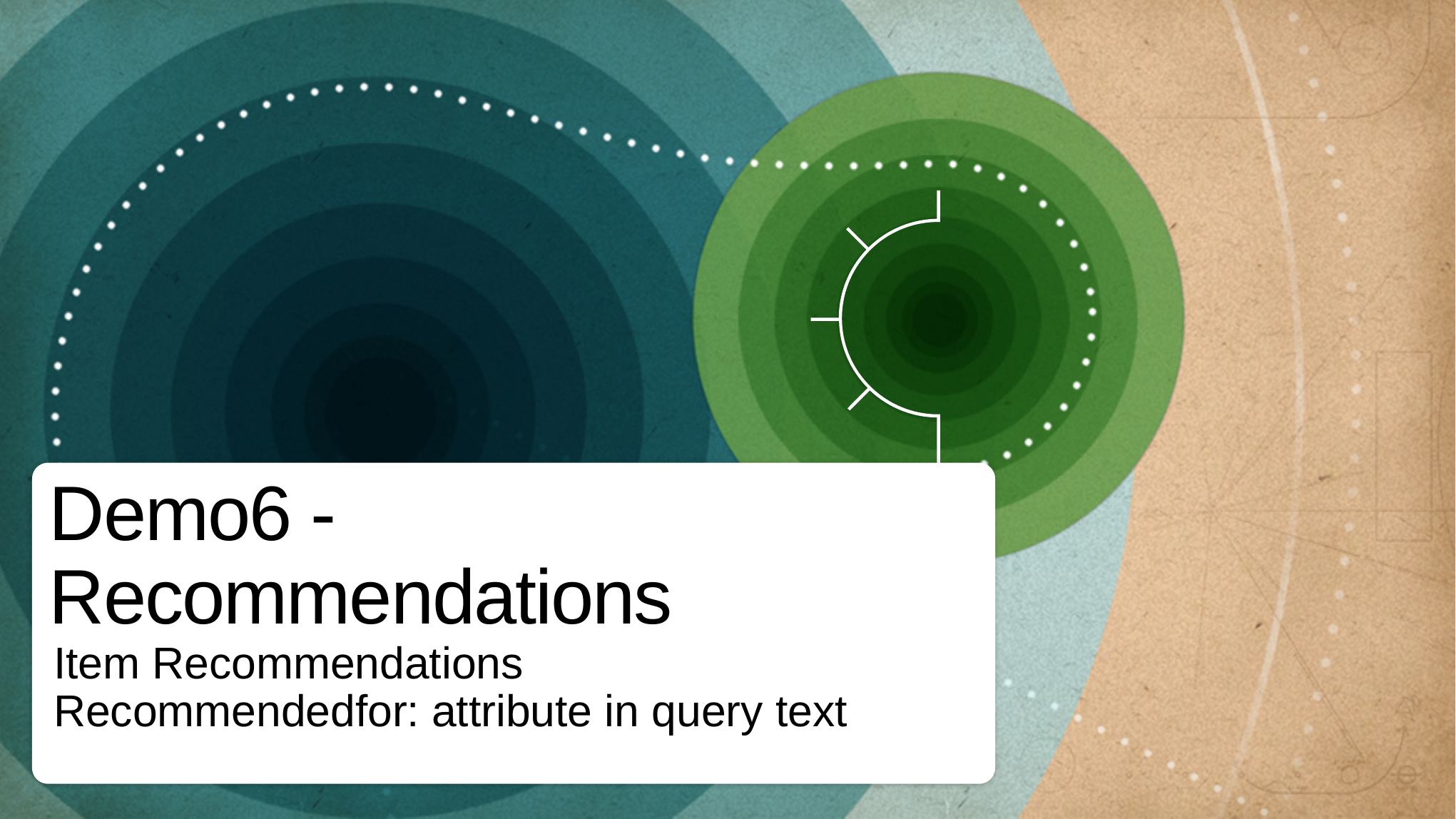

# Demo6 - Recommendations
Item Recommendations
Recommendedfor: attribute in query text